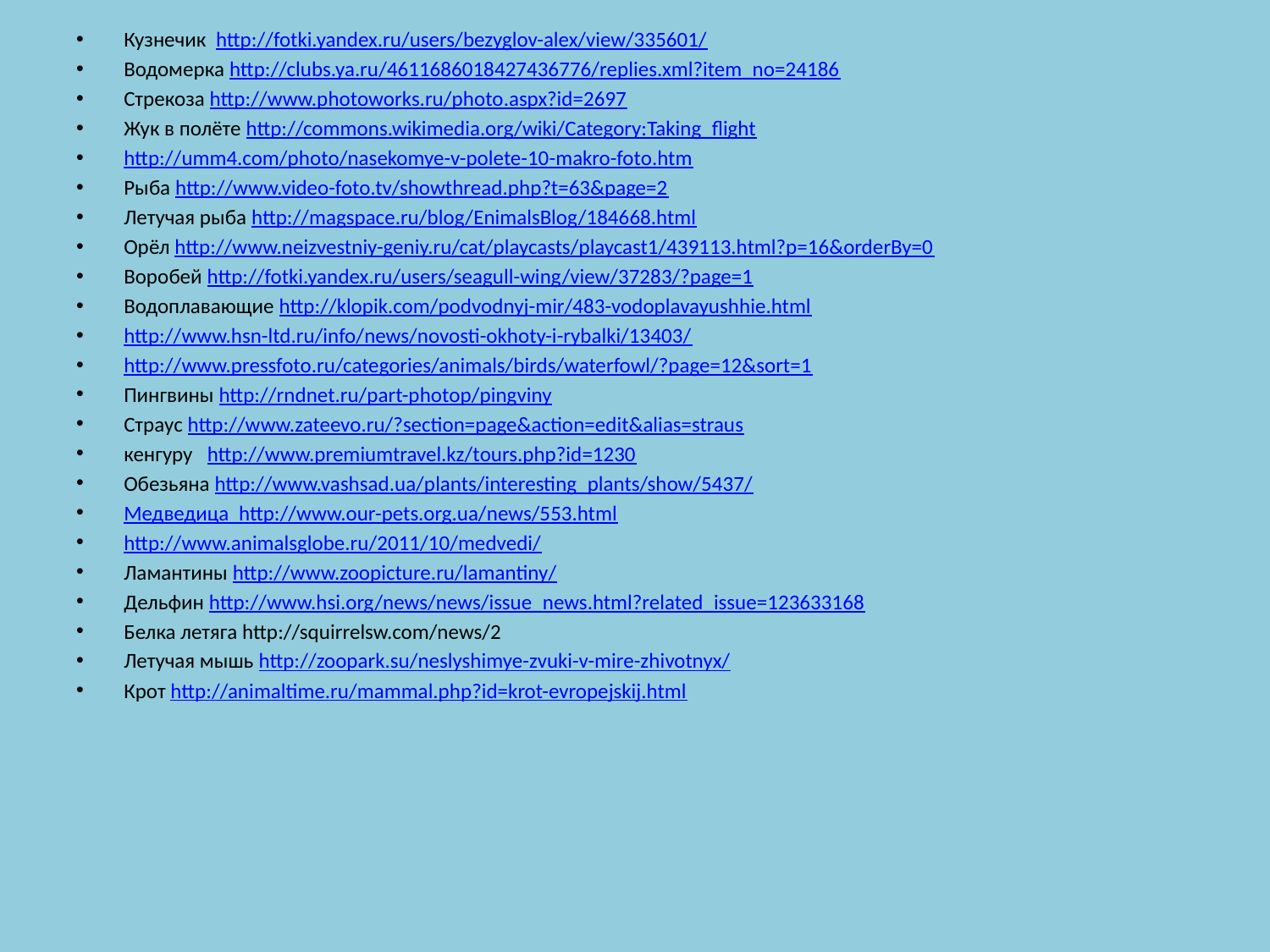

Кузнечик  http://fotki.yandex.ru/users/bezyglov-alex/view/335601/
Водомерка http://clubs.ya.ru/4611686018427436776/replies.xml?item_no=24186
Стрекоза http://www.photoworks.ru/photo.aspx?id=2697
Жук в полёте http://commons.wikimedia.org/wiki/Category:Taking_flight
http://umm4.com/photo/nasekomye-v-polete-10-makro-foto.htm
Рыба http://www.video-foto.tv/showthread.php?t=63&page=2
Летучая рыба http://magspace.ru/blog/EnimalsBlog/184668.html
Орёл http://www.neizvestniy-geniy.ru/cat/playcasts/playcast1/439113.html?p=16&orderBy=0
Воробей http://fotki.yandex.ru/users/seagull-wing/view/37283/?page=1
Водоплавающие http://klopik.com/podvodnyj-mir/483-vodoplavayushhie.html
http://www.hsn-ltd.ru/info/news/novosti-okhoty-i-rybalki/13403/
http://www.pressfoto.ru/categories/animals/birds/waterfowl/?page=12&sort=1
Пингвины http://rndnet.ru/part-photop/pingviny
Страус http://www.zateevo.ru/?section=page&action=edit&alias=straus
кенгуру   http://www.premiumtravel.kz/tours.php?id=1230
Обезьяна http://www.vashsad.ua/plants/interesting_plants/show/5437/
Медведица  http://www.our-pets.org.ua/news/553.html
http://www.animalsglobe.ru/2011/10/medvedi/
Ламантины http://www.zoopicture.ru/lamantiny/
Дельфин http://www.hsi.org/news/news/issue_news.html?related_issue=123633168
Белка летяга http://squirrelsw.com/news/2
Летучая мышь http://zoopark.su/neslyshimye-zvuki-v-mire-zhivotnyx/
Крот http://animaltime.ru/mammal.php?id=krot-evropejskij.html